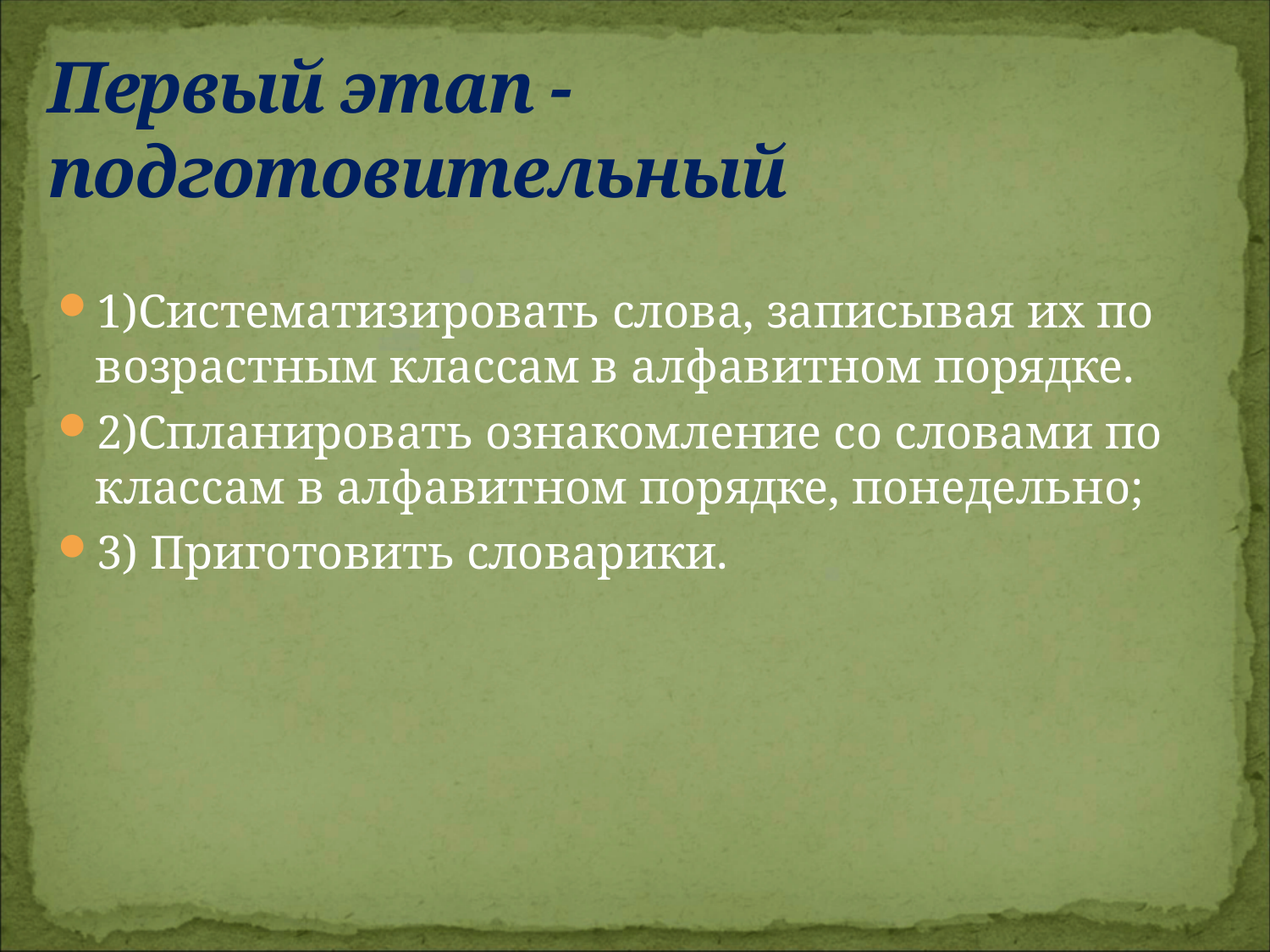

# Первый этап -подготовительный
1)Систематизировать слова, записывая их по возрастным классам в алфавитном порядке.
2)Спланировать ознакомление со словами по классам в алфавитном порядке, понедельно;
3) Приготовить словарики.